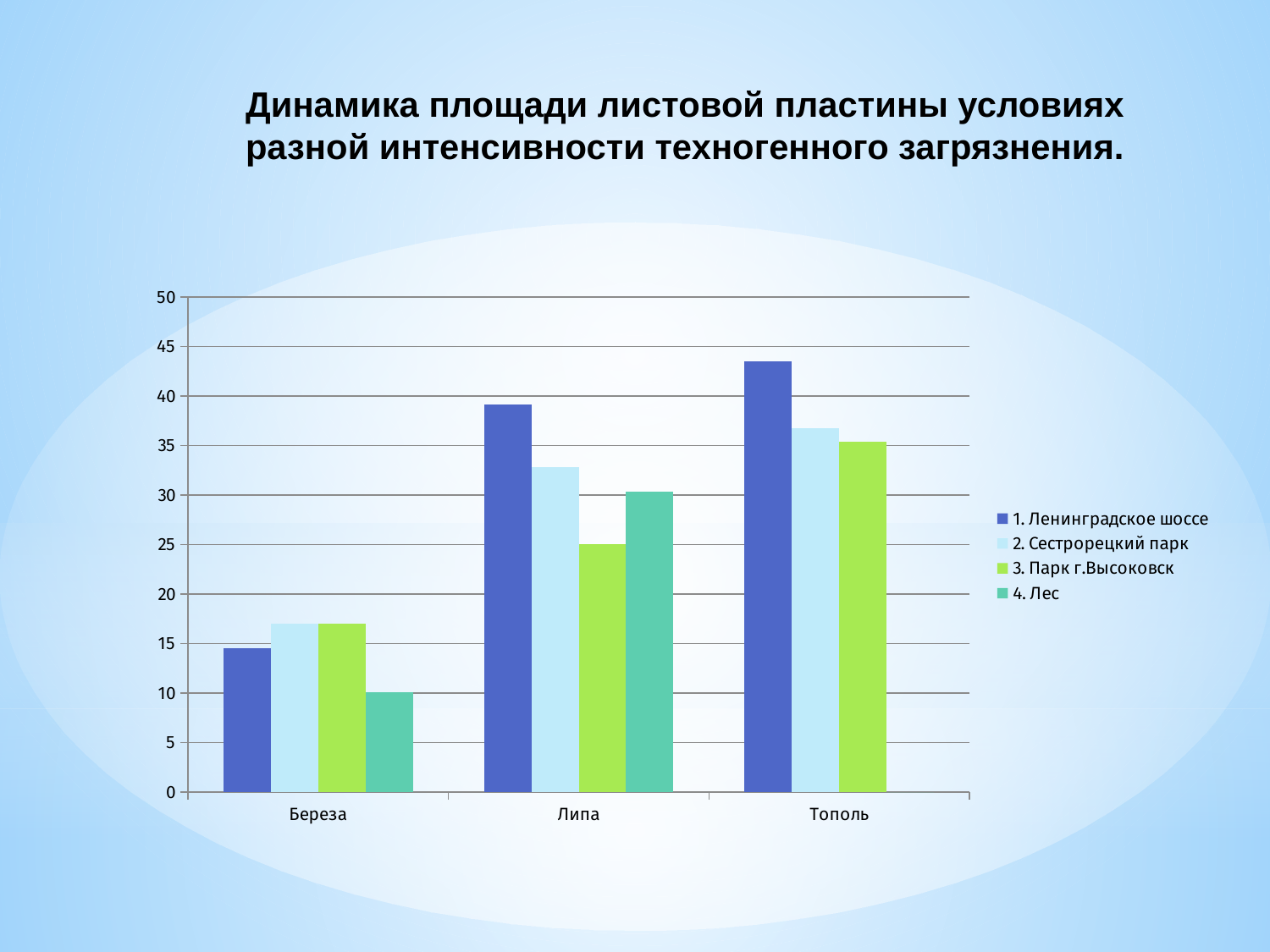

Динамика площади листовой пластины условиях разной интенсивности техногенного загрязнения.

### Chart

| Category | 1. Ленинградское шоссе | 2. Сестрорецкий парк | 3. Парк г.Высоковск | 4. Лес |
|---|---|---|---|---|
| Береза | 14.5 | 17.04 | 17.02 | 10.1 |
| Липа | 39.2 | 32.800000000000004 | 25.1 | 30.4 |
| Тополь | 43.5 | 36.800000000000004 | 35.4 | 0.0 |